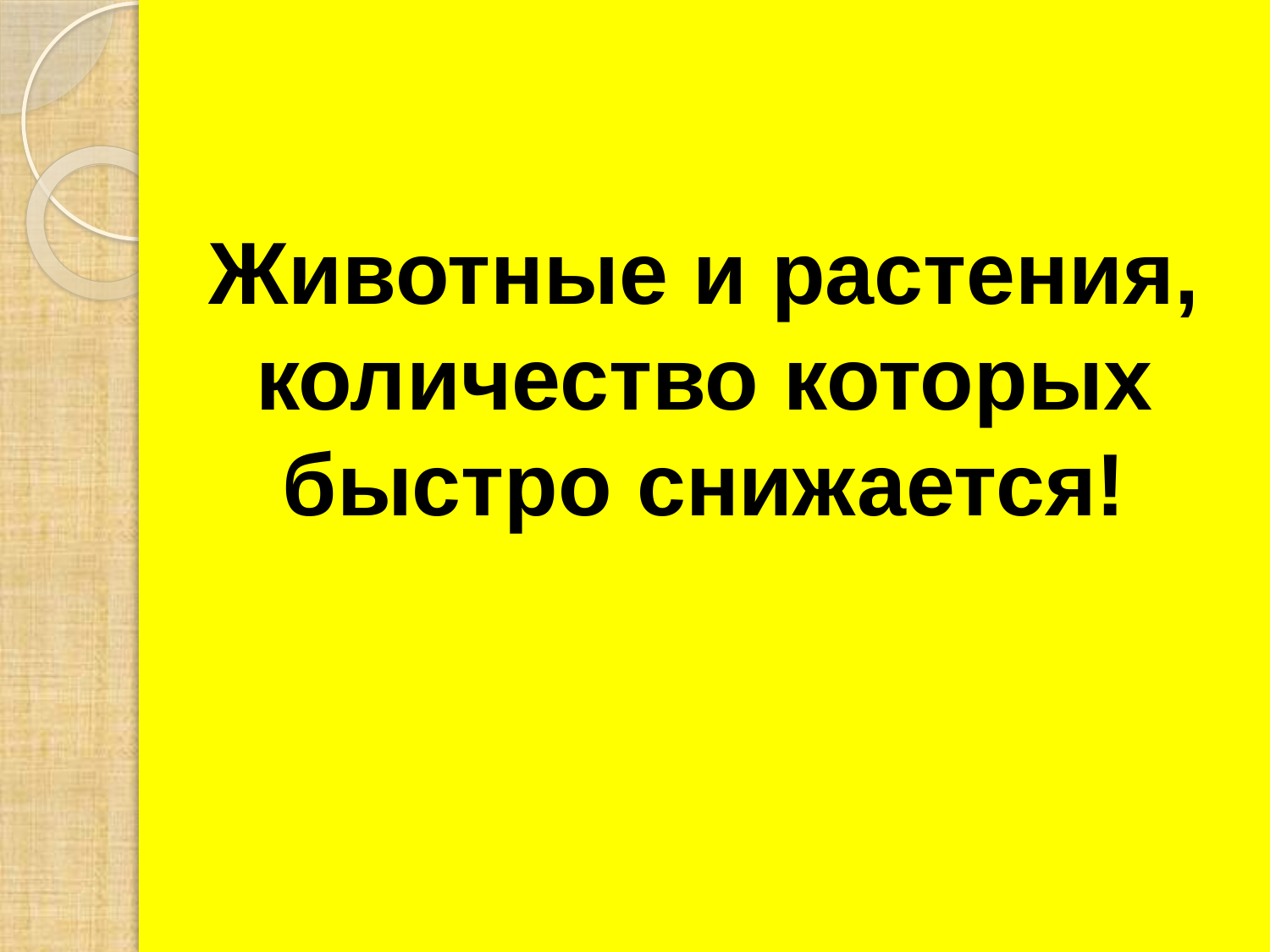

Животные и растения, количество которых быстро снижается!